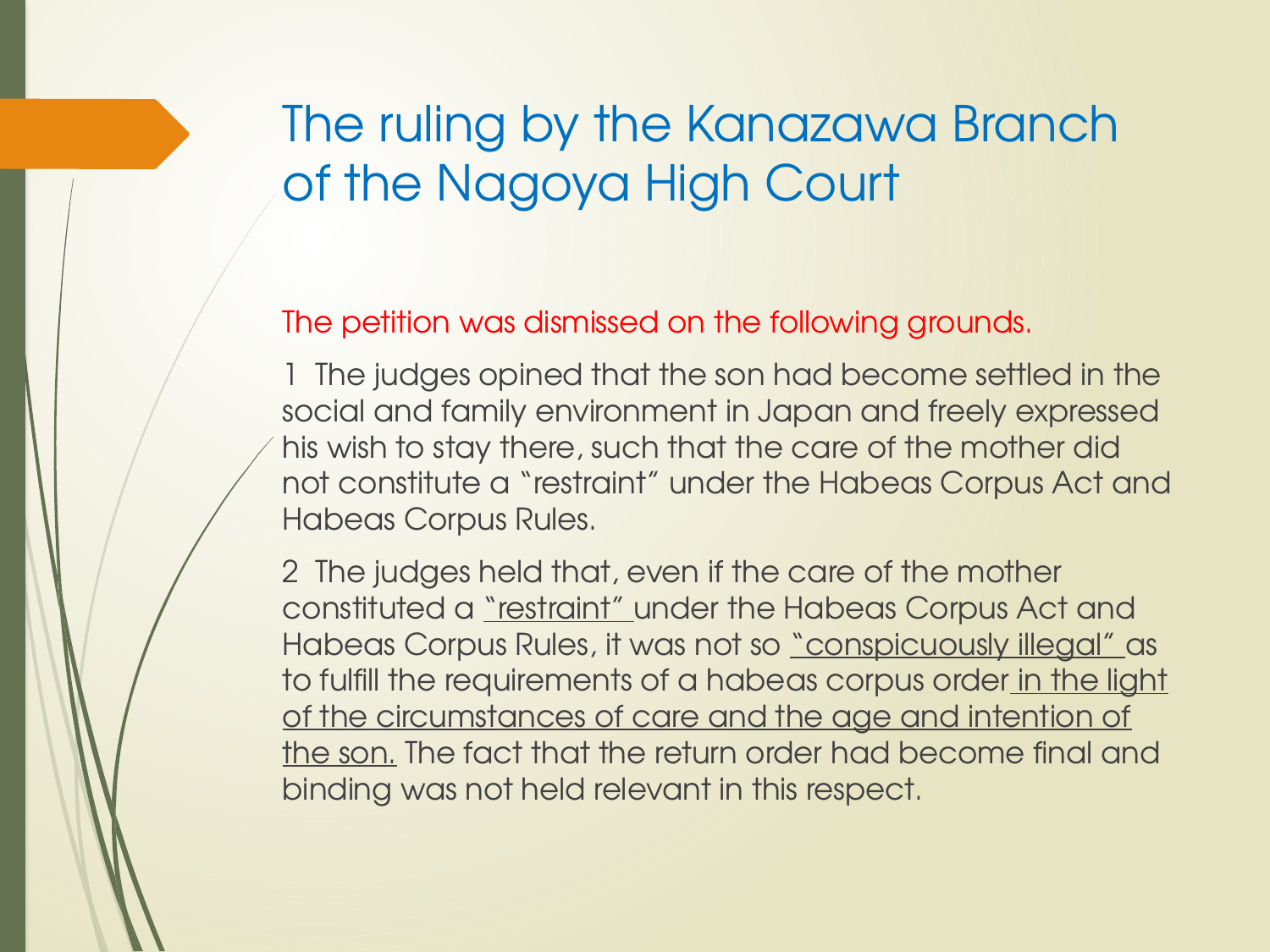

# The ruling by the Kanazawa Branch of the Nagoya High Court
The petition was dismissed on the following grounds.
1  The judges opined that the son had become settled in the social and family environment in Japan and freely expressed his wish to stay there, such that the care of the mother did not constitute a “restraint” under the Habeas Corpus Act and Habeas Corpus Rules.
2  The judges held that, even if the care of the mother constituted a “restraint” under the Habeas Corpus Act and Habeas Corpus Rules, it was not so “conspicuously illegal” as to fulfill the requirements of a habeas corpus order in the light of the circumstances of care and the age and intention of the son. The fact that the return order had become final and binding was not held relevant in this respect.